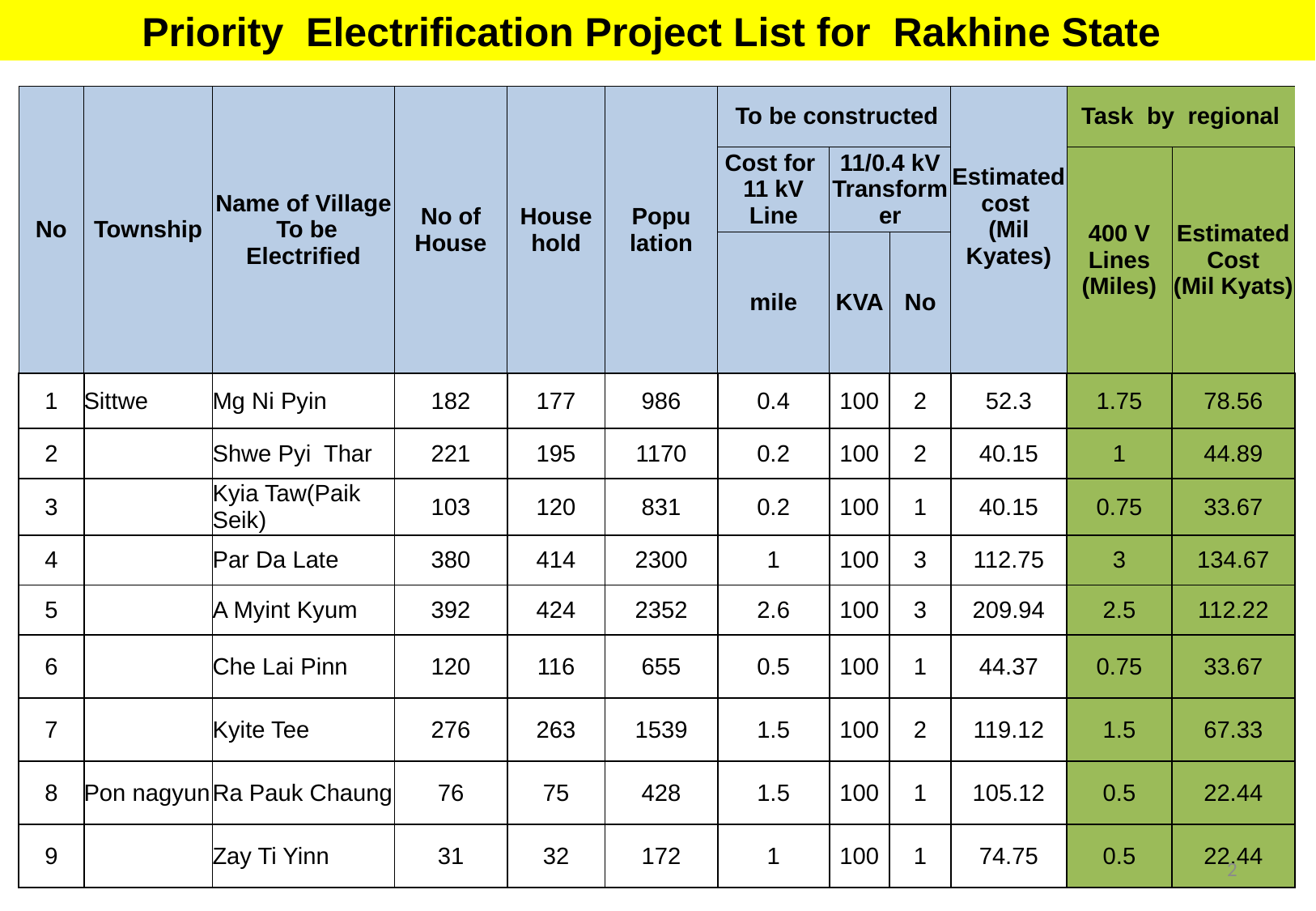

Priority  Electrification Project List for  Rakhine State
| No | Township | Name of Village To be Electrified | No of House | House hold | Popu lation | To be constructed |  |  | Estimated cost (Mil Kyates) | Task by regional |  |
| --- | --- | --- | --- | --- | --- | --- | --- | --- | --- | --- | --- |
|  |  |  |  |  |  | Cost for 11 kV Line | 11/0.4 kV Transformer |  |  | 400 V Lines (Miles) | Estimated Cost (Mil Kyats) |
|  |  |  |  |  |  | mile | KVA | No |  |  |  |
| 1 | Sittwe | Mg Ni Pyin | 182 | 177 | 986 | 0.4 | 100 | 2 | 52.3 | 1.75 | 78.56 |
| 2 |  | Shwe Pyi Thar | 221 | 195 | 1170 | 0.2 | 100 | 2 | 40.15 | 1 | 44.89 |
| 3 |  | Kyia Taw(Paik Seik) | 103 | 120 | 831 | 0.2 | 100 | 1 | 40.15 | 0.75 | 33.67 |
| 4 |  | Par Da Late | 380 | 414 | 2300 | 1 | 100 | 3 | 112.75 | 3 | 134.67 |
| 5 |  | A Myint Kyum | 392 | 424 | 2352 | 2.6 | 100 | 3 | 209.94 | 2.5 | 112.22 |
| 6 |  | Che Lai Pinn | 120 | 116 | 655 | 0.5 | 100 | 1 | 44.37 | 0.75 | 33.67 |
| 7 |  | Kyite Tee | 276 | 263 | 1539 | 1.5 | 100 | 2 | 119.12 | 1.5 | 67.33 |
| 8 | Pon nagyun | Ra Pauk Chaung | 76 | 75 | 428 | 1.5 | 100 | 1 | 105.12 | 0.5 | 22.44 |
| 9 |  | Zay Ti Yinn | 31 | 32 | 172 | 1 | 100 | 1 | 74.75 | 0.5 | 22.44 |
2